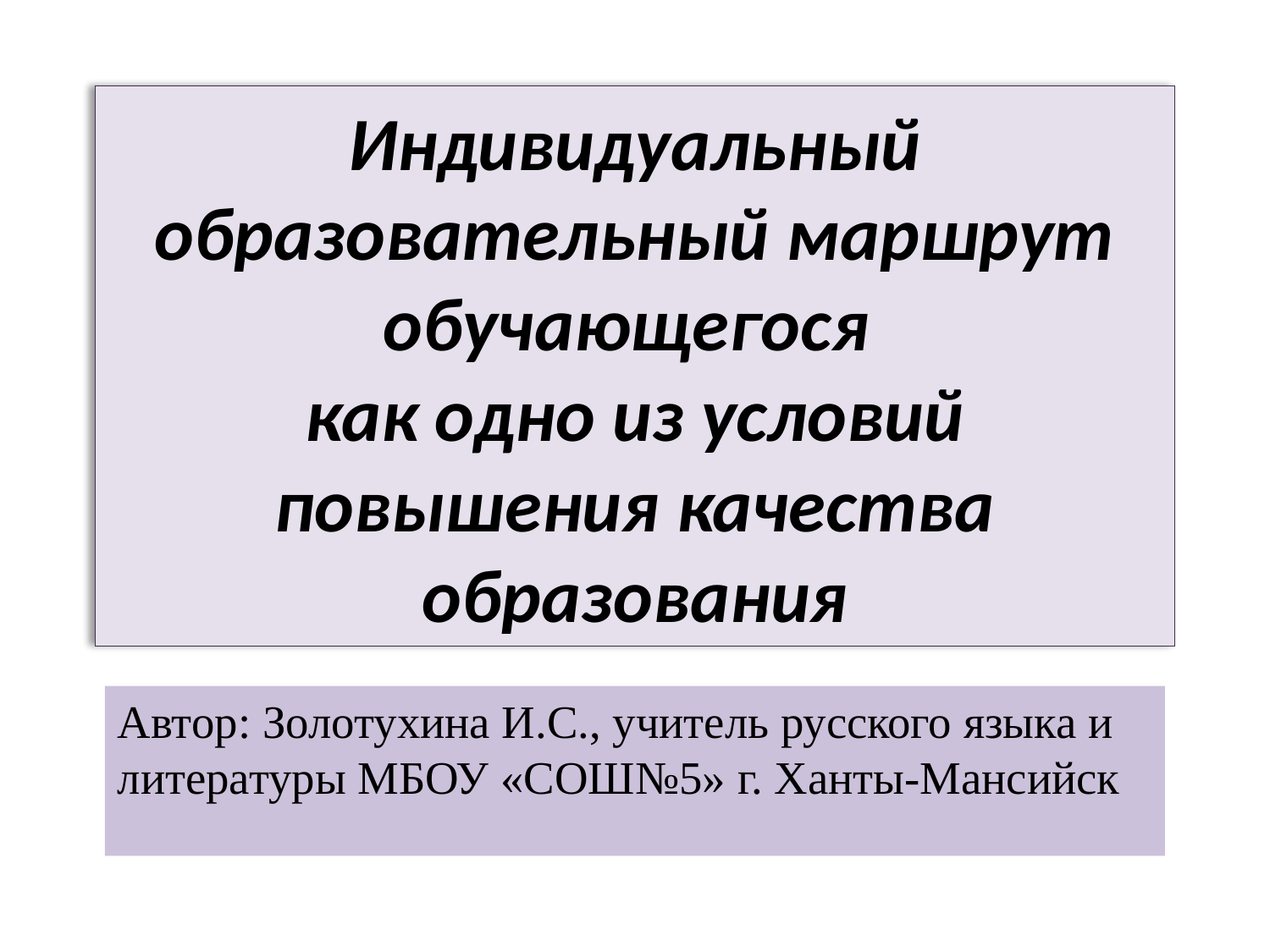

# Индивидуальный образовательный маршрут обучающегося как одно из условий повышения качества образования
Автор: Золотухина И.С., учитель русского языка и литературы МБОУ «СОШ№5» г. Ханты-Мансийск